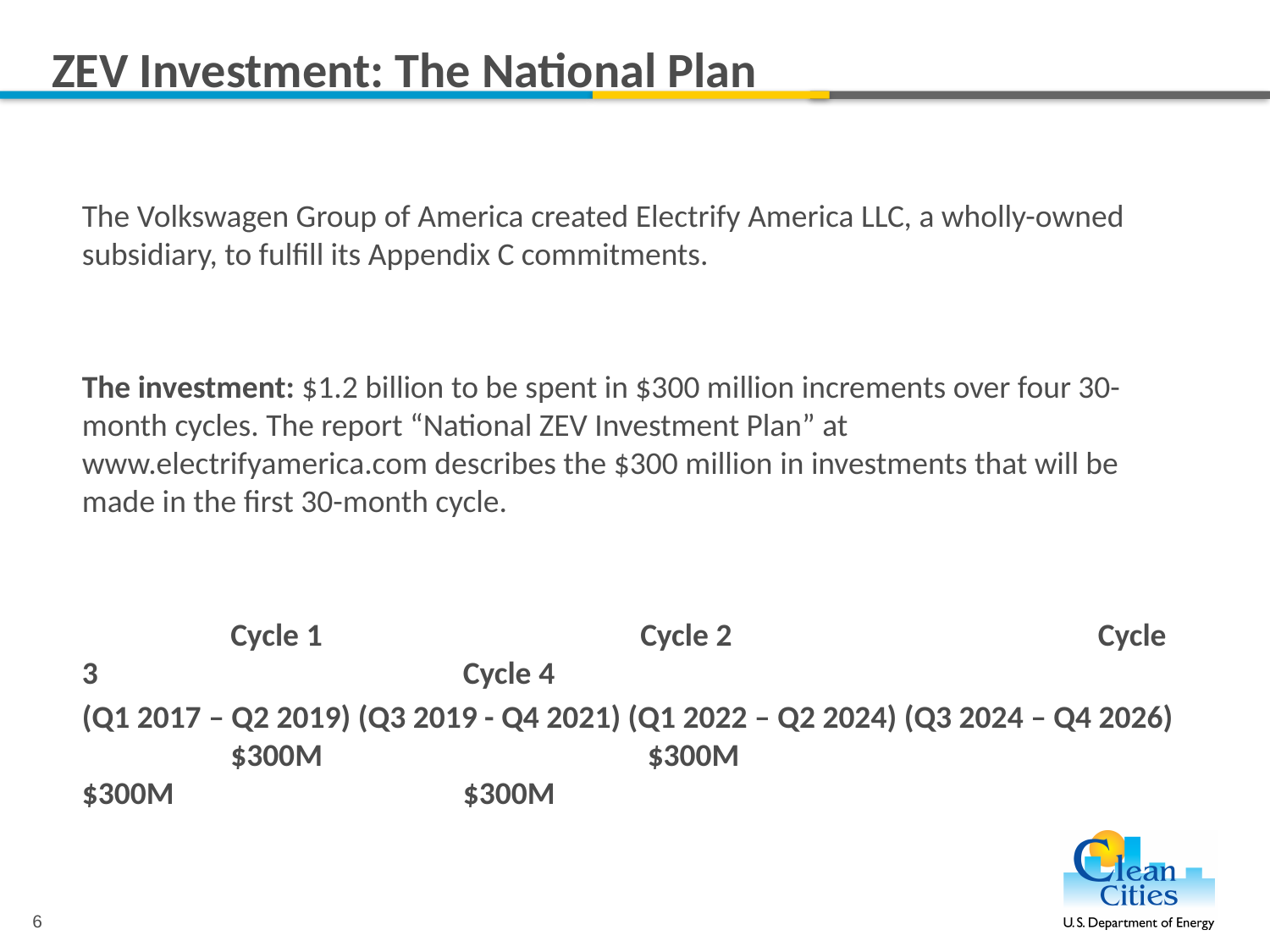

# ZEV Investment: The National Plan
The Volkswagen Group of America created Electrify America LLC, a wholly-owned subsidiary, to fulfill its Appendix C commitments.

The investment: $1.2 billion to be spent in $300 million increments over four 30-month cycles. The report “National ZEV Investment Plan” at www.electrifyamerica.com describes the $300 million in investments that will be made in the first 30-month cycle.

	   Cycle 1 			       Cycle 2 			Cycle 3 			Cycle 4
(Q1 2017 – Q2 2019) (Q3 2019 - Q4 2021) (Q1 2022 – Q2 2024) (Q3 2024 – Q4 2026) 	   $300M 			        $300M 			$300M 			$300M